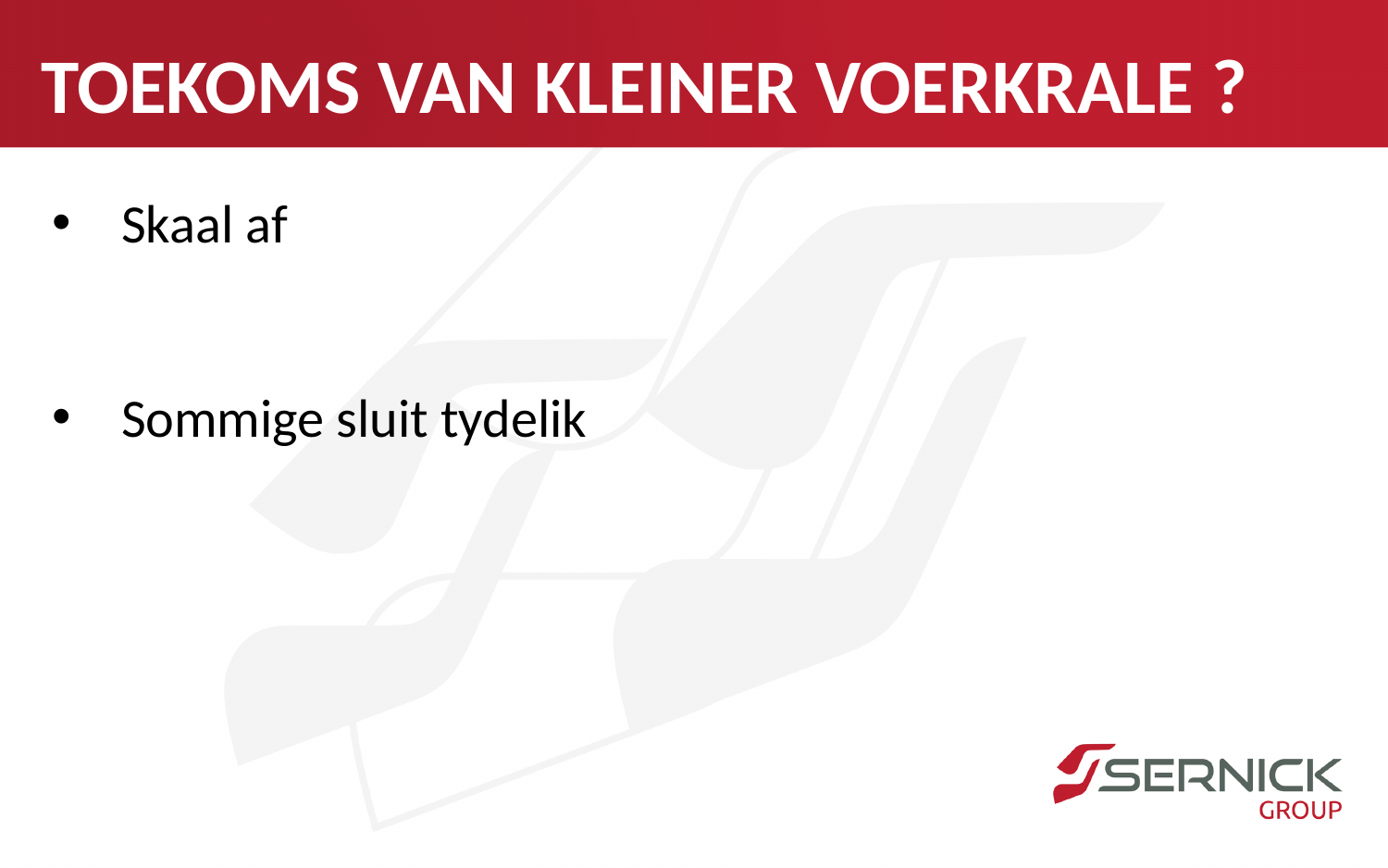

TOEKOMS VAN KLEINER VOERKRALE ?
Skaal af

Sommige sluit tydelik